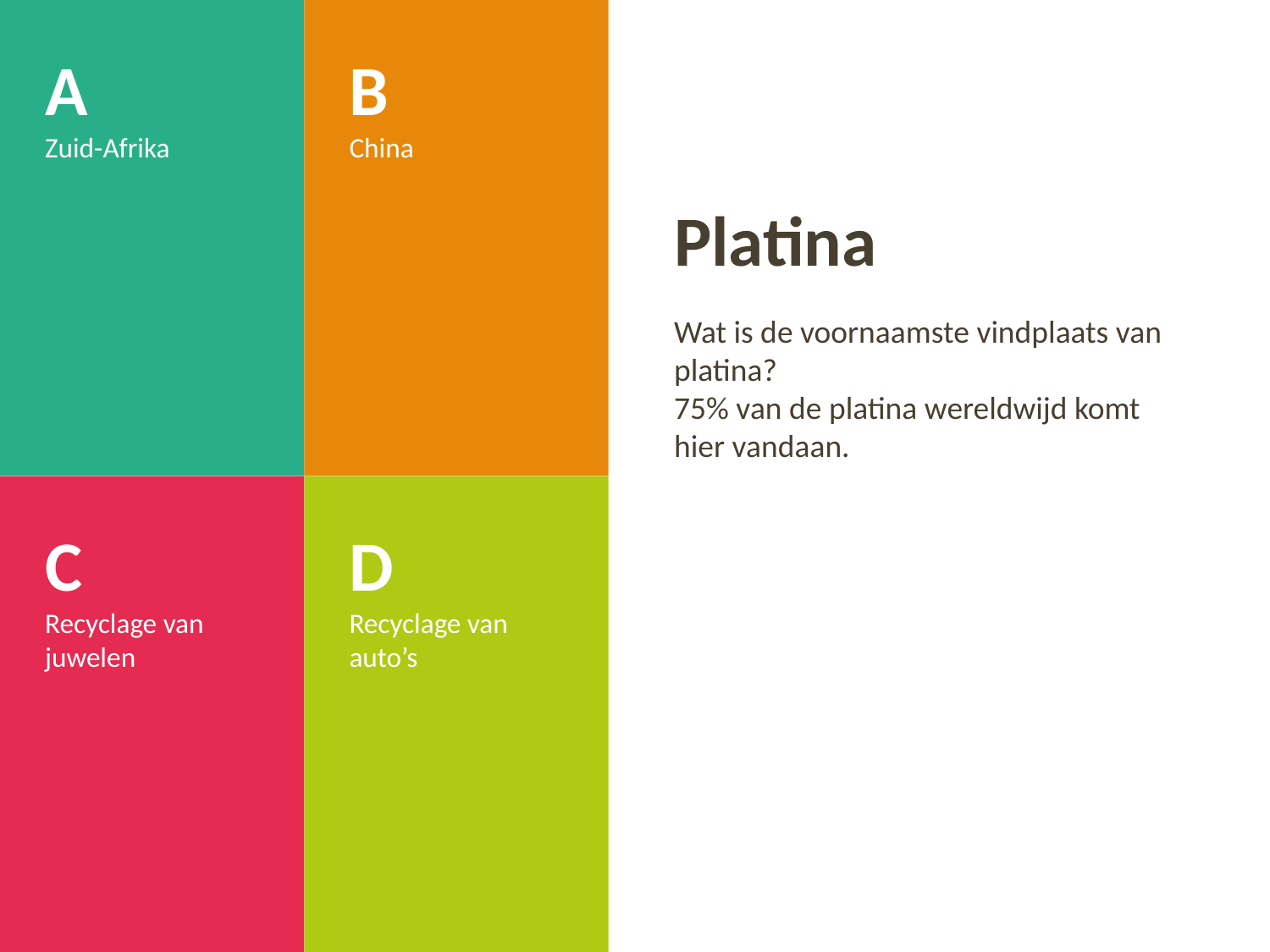

A
Zuid-Afrika
B
China
# Platina
Wat is de voornaamste vindplaats van platina?
75% van de platina wereldwijd komt hier vandaan.
C
Recyclage van juwelen
D
Recyclage van auto’s